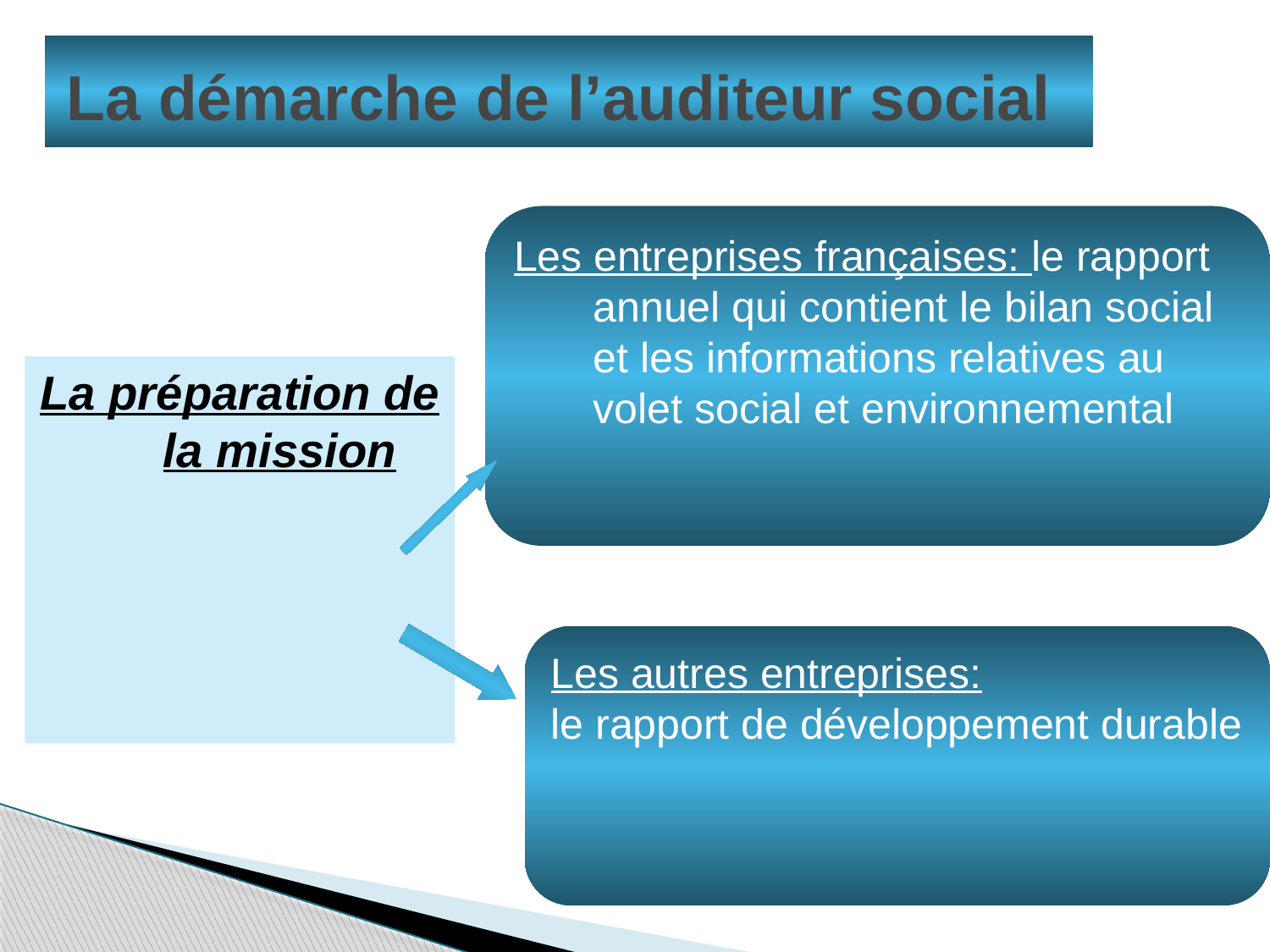

# La démarche de l’auditeur social
Les entreprises françaises: le rapport annuel qui contient le bilan social et les informations relatives au volet social et environnemental
La préparation de la mission

Les autres entreprises:
le rapport de développement durable